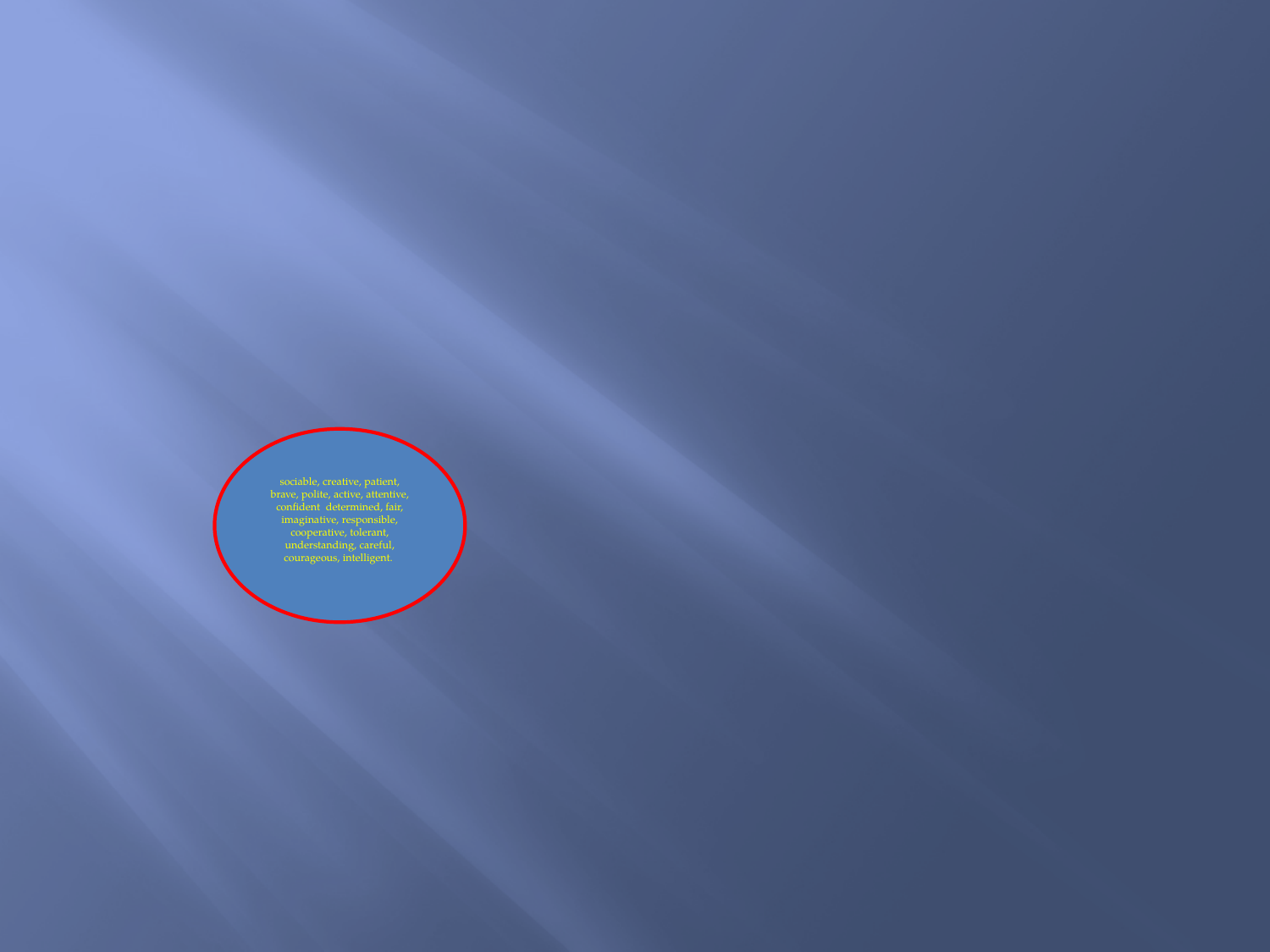

sociable, creative, patient, brave, polite, active, attentive, confident  determined, fair, imaginative, responsible, cooperative, tolerant, understanding, careful, courageous, intelligent.